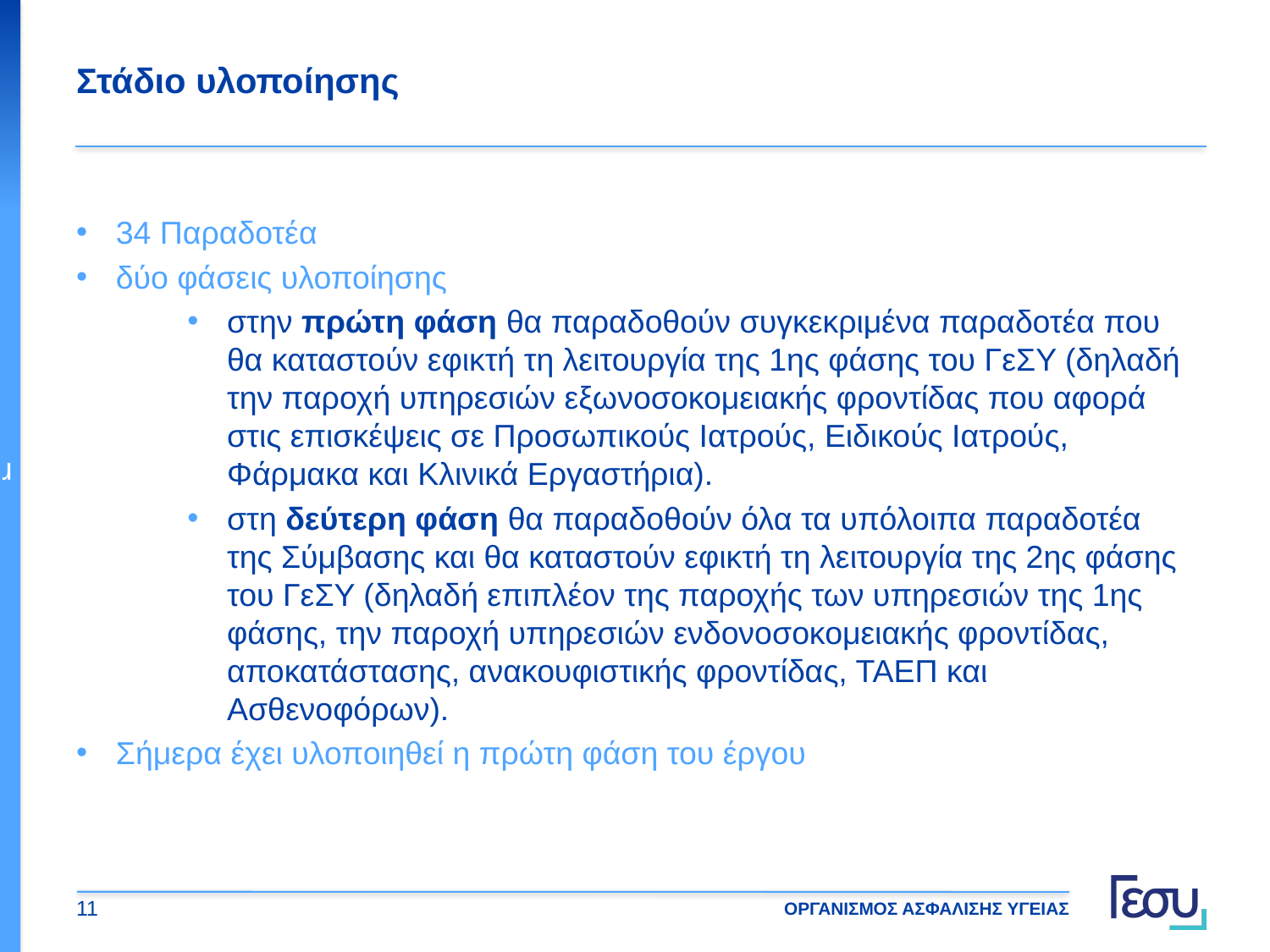

# Στάδιο υλοποίησης
34 Παραδοτέα
δύο φάσεις υλοποίησης
στην πρώτη φάση θα παραδοθούν συγκεκριμένα παραδοτέα που θα καταστούν εφικτή τη λειτουργία της 1ης φάσης του ΓεΣΥ (δηλαδή την παροχή υπηρεσιών εξωνοσοκομειακής φροντίδας που αφορά στις επισκέψεις σε Προσωπικούς Ιατρούς, Ειδικούς Ιατρούς, Φάρμακα και Κλινικά Εργαστήρια).
στη δεύτερη φάση θα παραδοθούν όλα τα υπόλοιπα παραδοτέα της Σύμβασης και θα καταστούν εφικτή τη λειτουργία της 2ης φάσης του ΓεΣΥ (δηλαδή επιπλέον της παροχής των υπηρεσιών της 1ης φάσης, την παροχή υπηρεσιών ενδονοσοκομειακής φροντίδας, αποκατάστασης, ανακουφιστικής φροντίδας, ΤΑΕΠ και Ασθενοφόρων).
Σήμερα έχει υλοποιηθεί η πρώτη φάση του έργου
11
ΟΡΓΑΝΙΣΜΟΣ ΑΣΦΑΛΙΣΗΣ ΥΓΕΙΑΣ